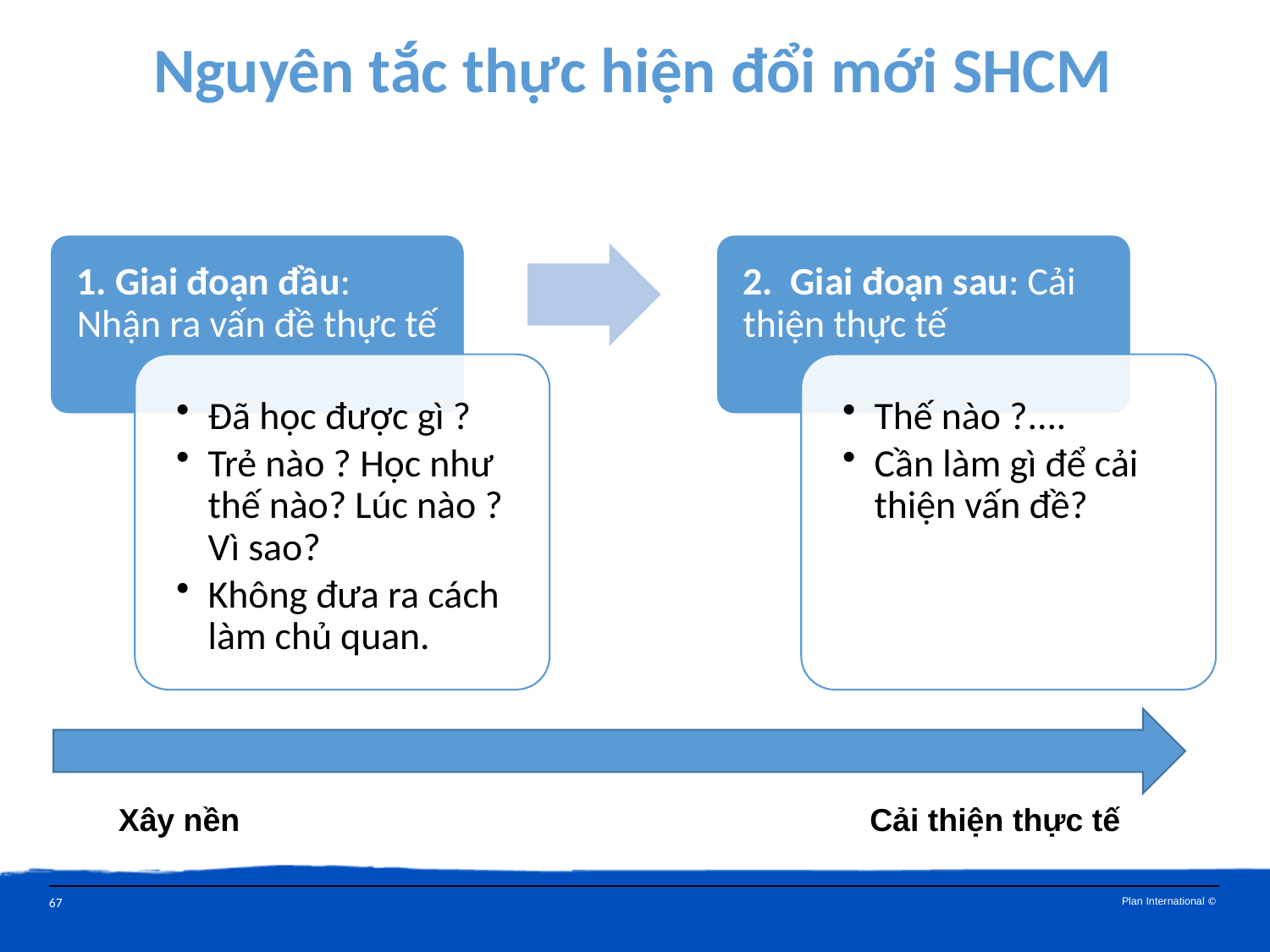

Nguyên tắc thực hiện đổi mới SHCM
1. Giai đoạn đầu: Nhận ra vấn đề thực tế
Đã học được gì ?
Trẻ nào ? Học như thế nào? Lúc nào ? Vì sao?
Không đưa ra cách làm chủ quan.

2.  Giai đoạn sau: Cải thiện thực tế
Thế nào ?....
Cần làm gì để cải thiện vấn đề?

Xây nền
Cải thiện thực tế
67